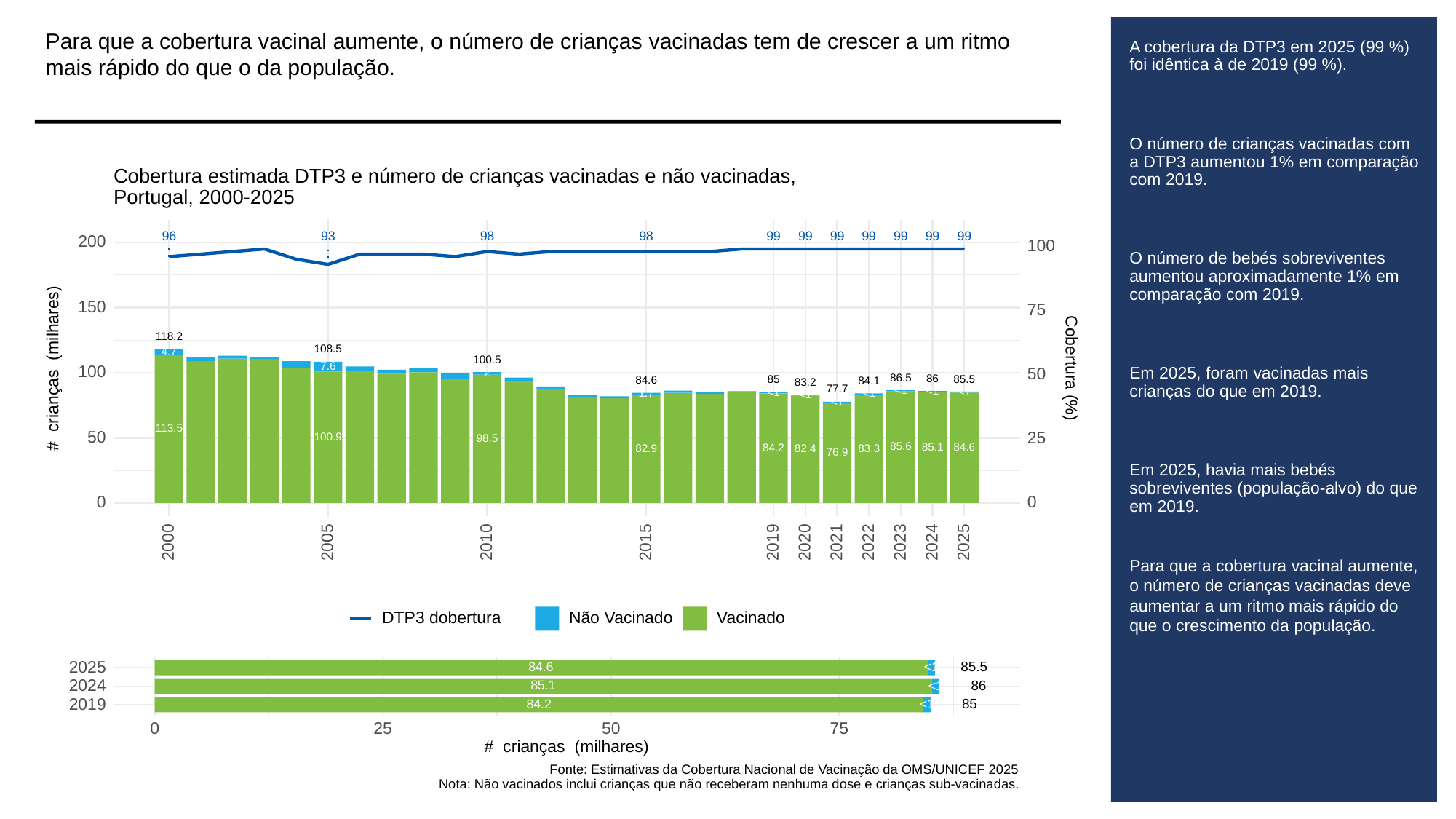

Para que a cobertura vacinal aumente, o número de crianças vacinadas tem de crescer a um ritmo mais rápido do que o da população.
# A cobertura da DTP3 em 2025 (99 %) foi idêntica à de 2019 (99 %).

O número de crianças vacinadas com a DTP3 aumentou 1% em comparação com 2019.

O número de bebés sobreviventes aumentou aproximadamente 1% em comparação com 2019.

Em 2025, foram vacinadas mais crianças do que em 2019.

Em 2025, havia mais bebés sobreviventes (população-alvo) do que em 2019.

Para que a cobertura vacinal aumente, o número de crianças vacinadas deve aumentar a um ritmo mais rápido do que o crescimento da população.

Cobertura estimada DTP3 e número de crianças vacinadas e não vacinadas,
Portugal, 2000-2025

93
96
98
98
99
99
99
99
99
99
99
200
100

150
75

118.2

108.5
4.7

100.5

#  crianças  (milhares)
Cobertura (%)

7.6

100

50
2

86.5

86
85.5
85
84.6
84.1

83.2

77.7

<1
<1
<1
<1

1.7
<1

<1

<1

113.5
50
25
100.9
98.5

85.6
85.1
84.6
84.2
83.3
82.9
82.4
76.9

0
0

2023
2000
2005
2010
2015
2019
2020
2021
2022
2024
2025

DTP3 dobertura
Não Vacinado
Vacinado

2025
85.5
84.6
<1

2024
86
85.1
<1

2019
85
84.2
<1

0
25
50
75
#  crianças  (milhares)
Fonte: Estimativas da Cobertura Nacional de Vacinação da OMS/UNICEF 2025
Nota: Não vacinados inclui crianças que não receberam nenhuma dose e crianças sub-vacinadas.